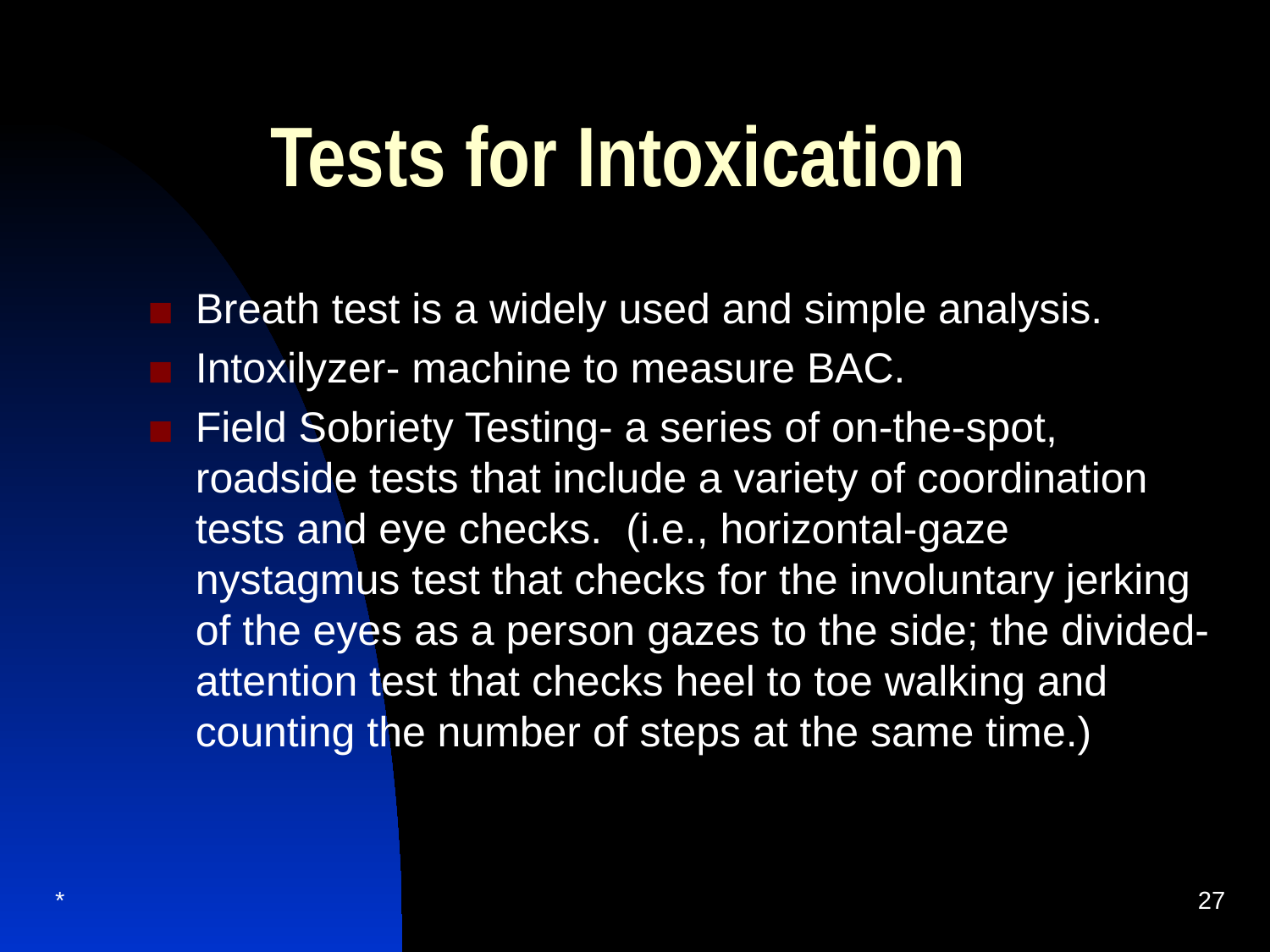

# Tests for Intoxication
Breath test is a widely used and simple analysis.
Intoxilyzer- machine to measure BAC.
Field Sobriety Testing- a series of on-the-spot, roadside tests that include a variety of coordination tests and eye checks.  (i.e., horizontal-gaze nystagmus test that checks for the involuntary jerking of the eyes as a person gazes to the side; the divided-attention test that checks heel to toe walking and counting the number of steps at the same time.)
*
27